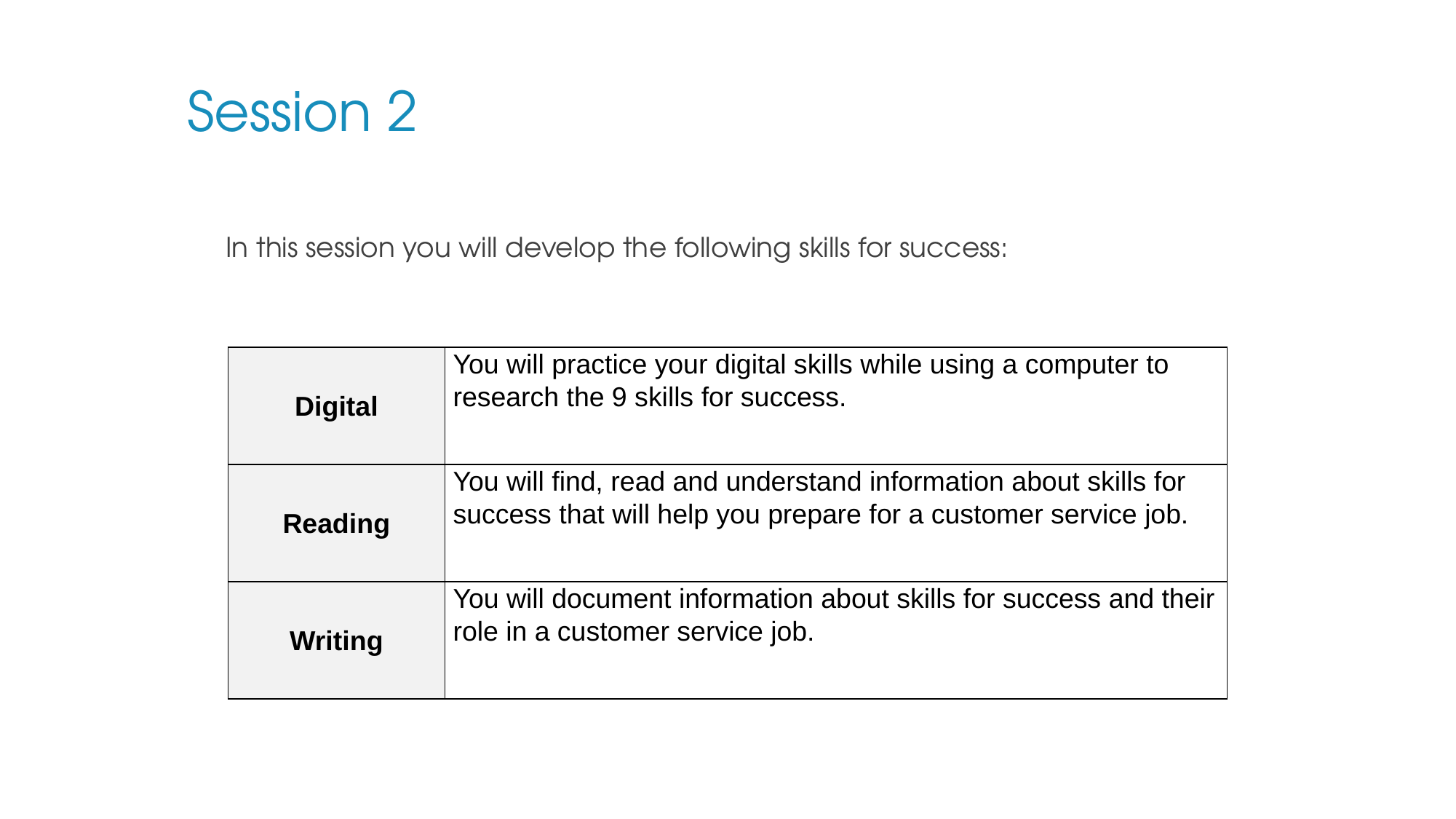

# Session 2
In this session you will develop the following skills for success:

| Digital | You will practice your digital skills while using a computer to research the 9 skills for success. |
| --- | --- |
| Reading | You will find, read and understand information about skills for success that will help you prepare for a customer service job. |
| Writing | You will document information about skills for success and their role in a customer service job. |